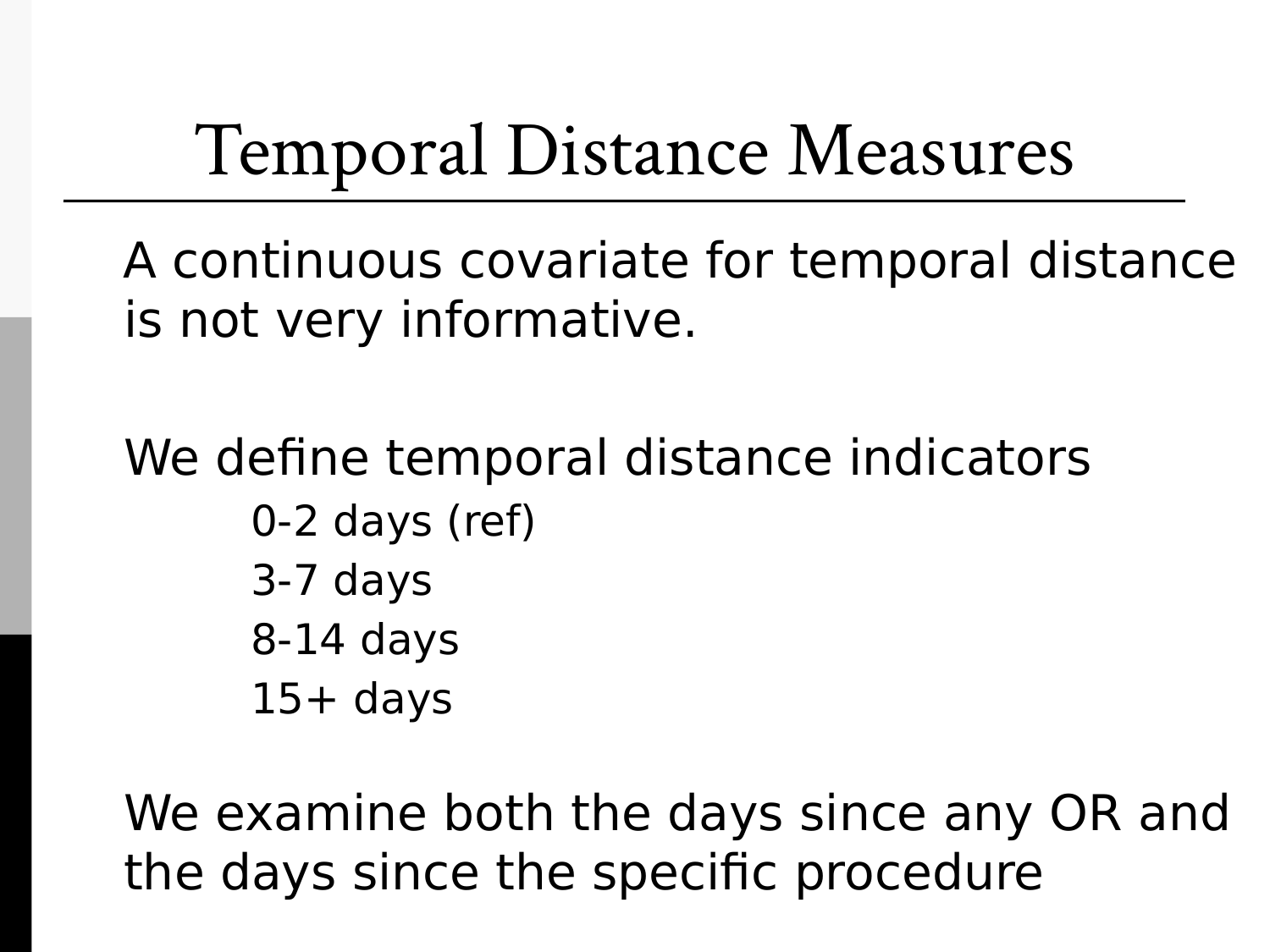

# Temporal Distance Measures
   A continuous covariate for temporal distance is not very informative.

	We define temporal distance indicators
		0-2 days (ref)
		3-7 days
		8-14 days
		15+ days

	We examine both the days since any OR and the days since the specific procedure